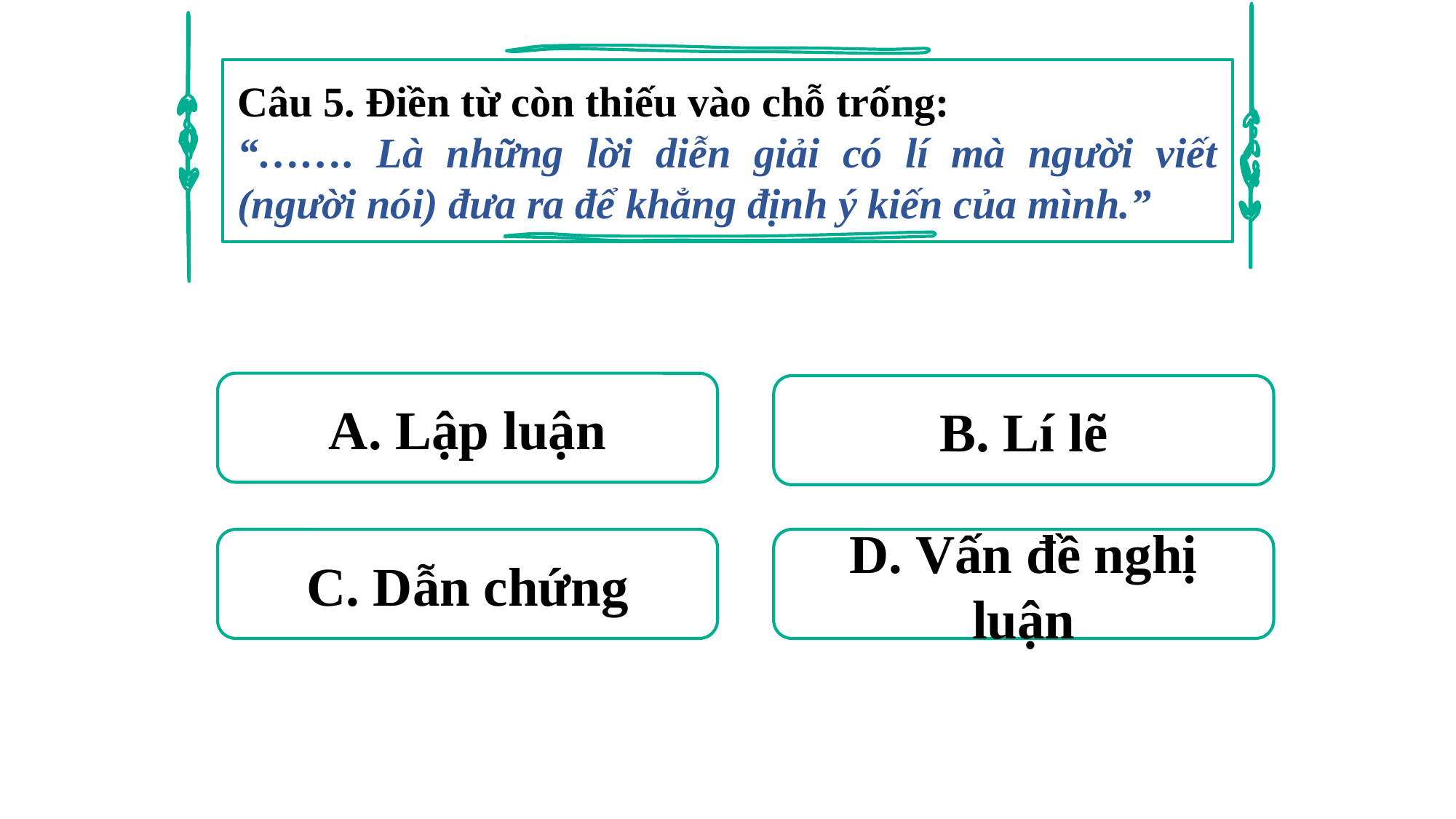

Câu 5. Điền từ còn thiếu vào chỗ trống:
“……. Là những lời diễn giải có lí mà người viết (người nói) đưa ra để khẳng định ý kiến của mình.”
A. Lập luận
B. Lí lẽ
C. Dẫn chứng
D. Vấn đề nghị luận